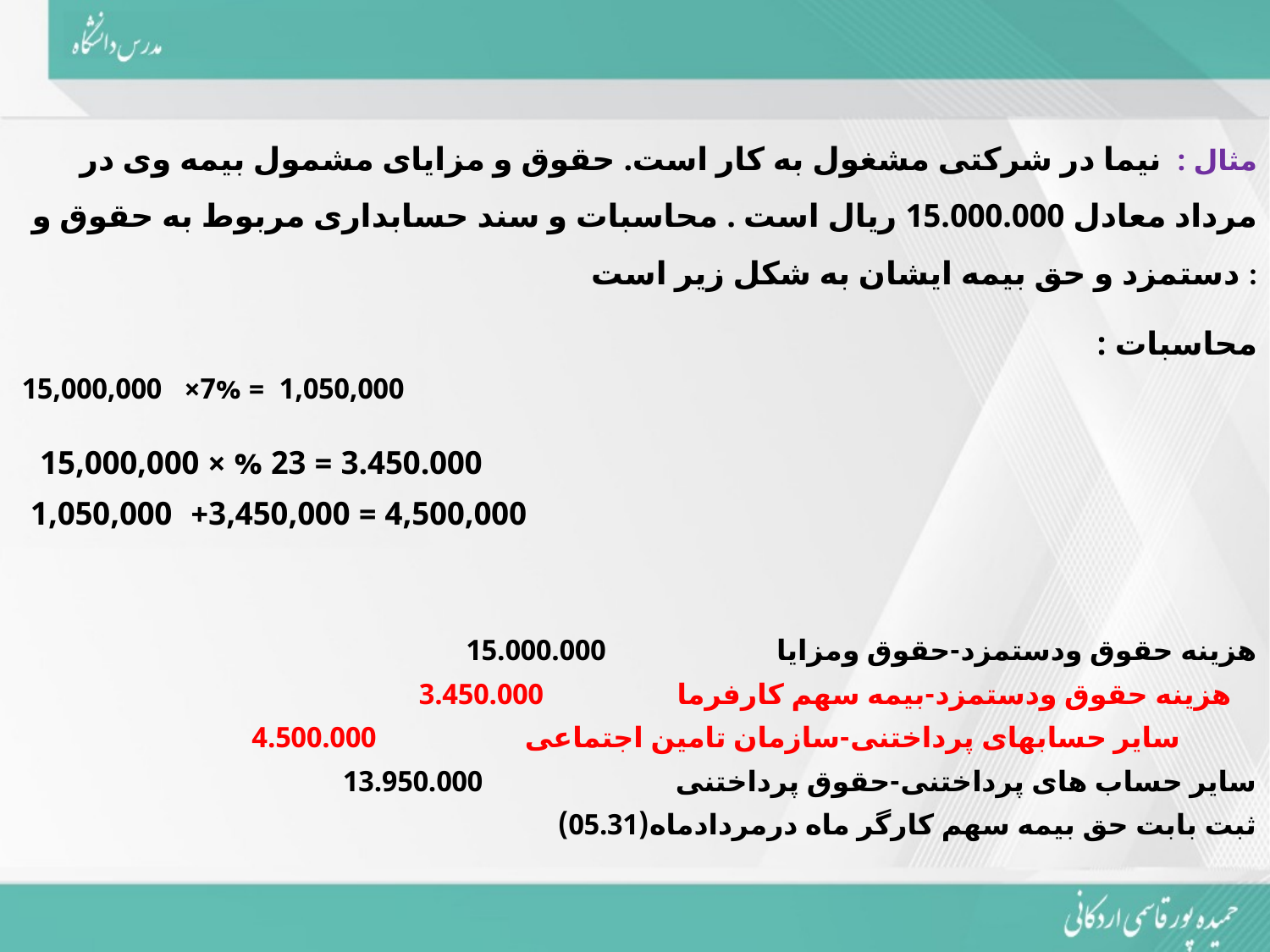

مثال :  نیما در شرکتی مشغول به کار است. حقوق و مزایای مشمول بیمه وی در مرداد معادل 15.000.000 ریال است . محاسبات و سند حسابداری مربوط به حقوق و دستمزد و حق بیمه ایشان به شکل زیر است :
محاسبات :
 1,050,000  = 7%×   15,000,000

هزینه حقوق ودستمزد-حقوق ومزایا                       15.000.000
هزینه حقوق ودستمزد-بیمه سهم کارفرما                  3.450.000
                  سایر حسابهای پرداختنی-سازمان تامین اجتماعی                    4.500.000
                  سایر حساب های پرداختنی-حقوق پرداختنی                          13.950.000
 ثبت بابت حق بیمه سهم کارگر ماه درمردادماه(05.31)
3.450.000
         = 23 % × 15,000,000
1,050,000
 4,500,000 = 3,450,000+